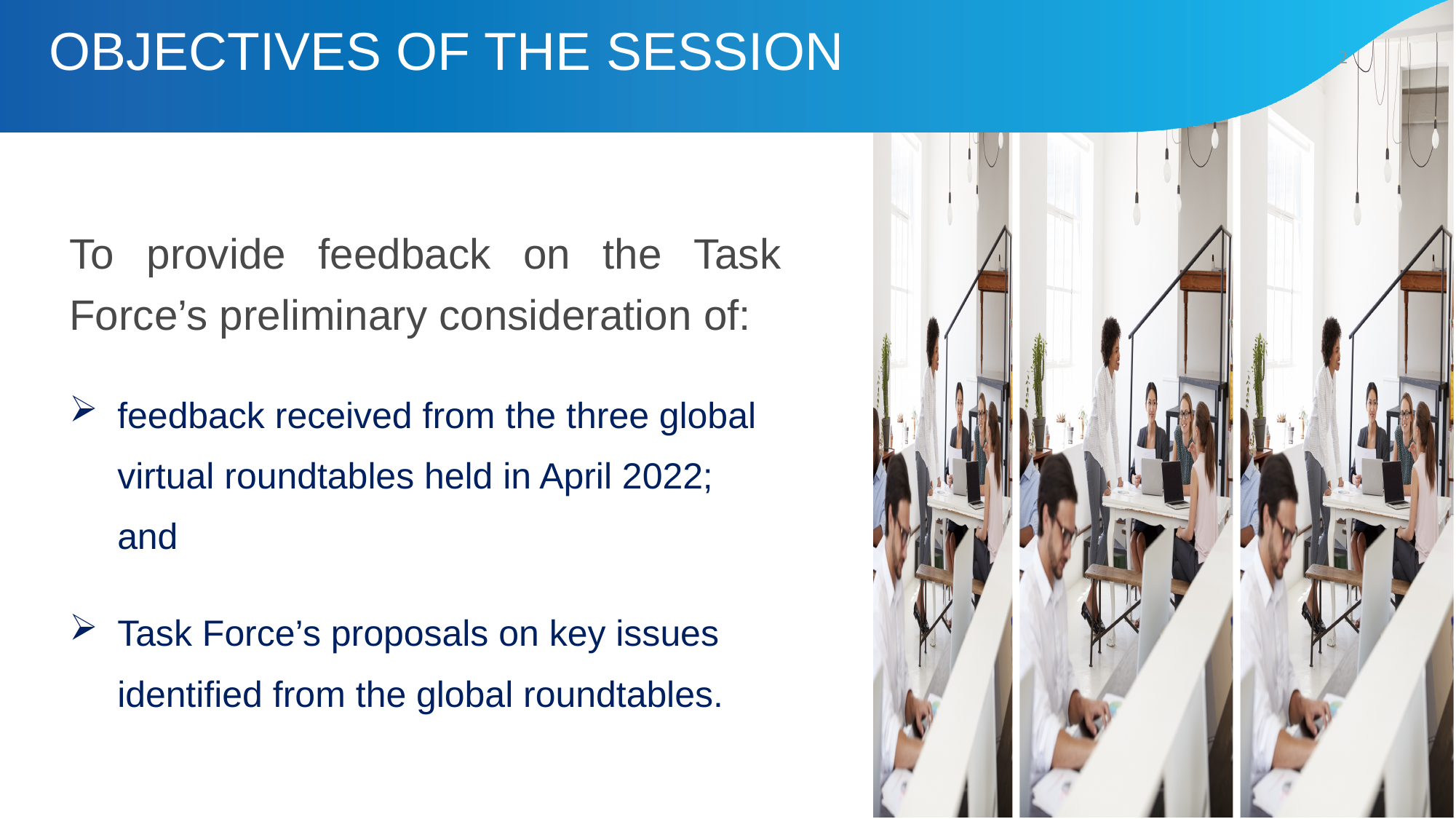

# OBJECTIVES OF THE SESSION
2
To provide feedback on the Task Force’s preliminary consideration of:
feedback received from the three global virtual roundtables held in April 2022; and
Task Force’s proposals on key issues identified from the global roundtables.